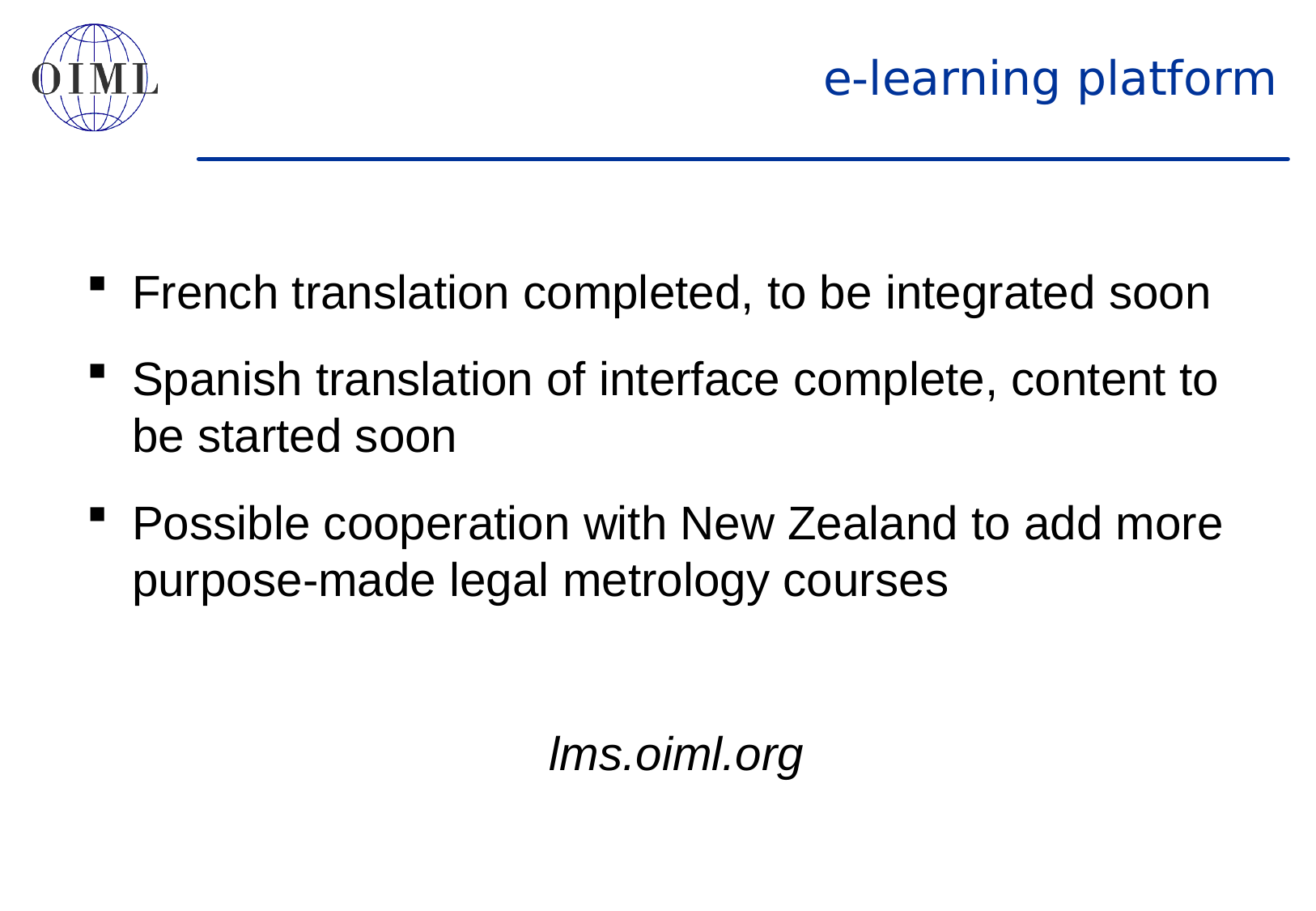

# e-learning platform

French translation completed, to be integrated soon
Spanish translation of interface complete, content to be started soon
Possible cooperation with New Zealand to add more purpose-made legal metrology courses

lms.oiml.org